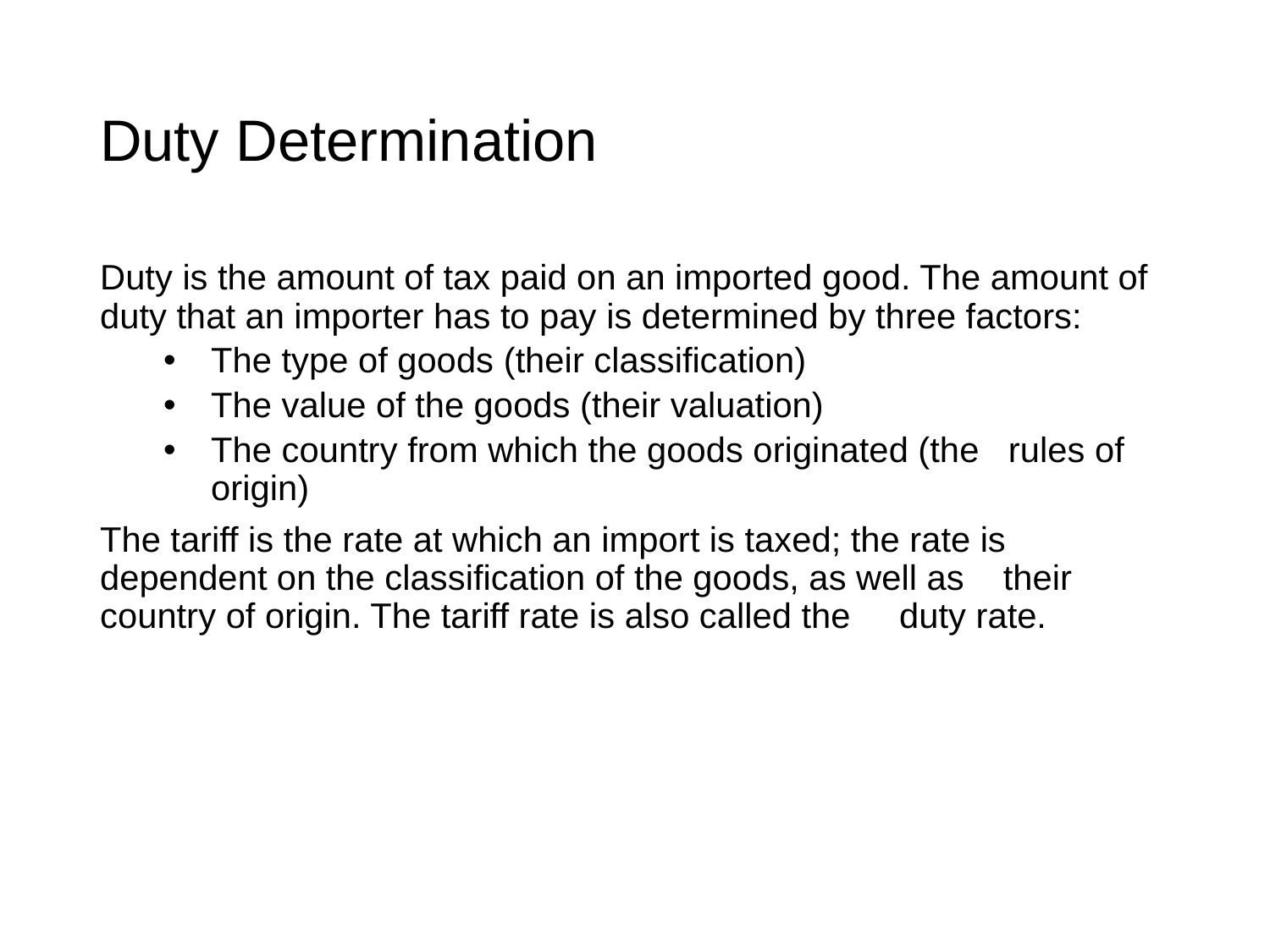

# Duty Determination
Duty is the amount of tax paid on an imported good. The amount of duty that an importer has to pay is determined by three factors:
The type of goods (their classification)
The value of the goods (their valuation)
The country from which the goods originated (the   rules of origin)
The tariff is the rate at which an import is taxed; the rate is dependent on the classification of the goods, as well as    their country of origin. The tariff rate is also called the     duty rate.